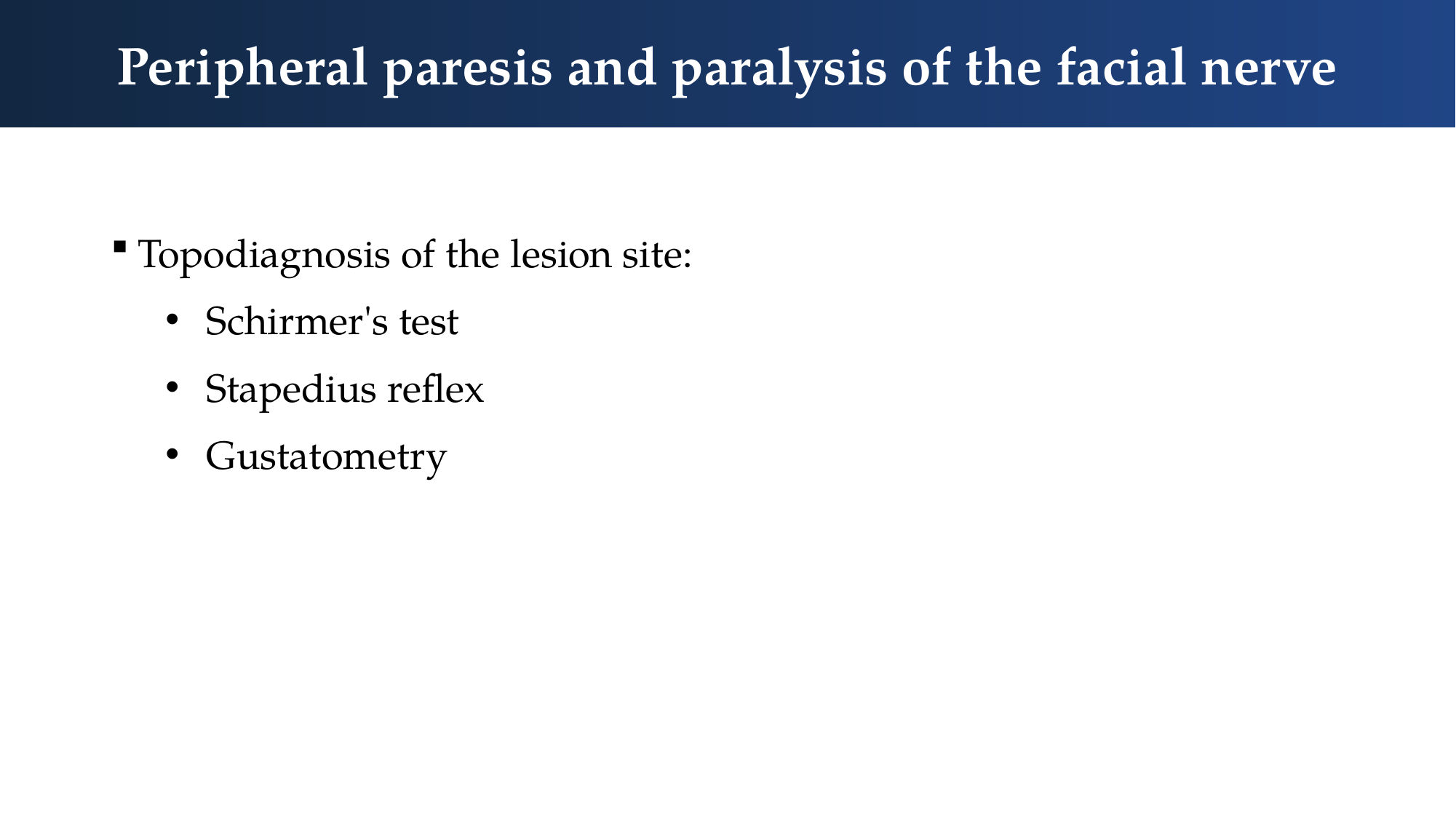

Peripheral paresis and paralysis of the facial nerve
Topodiagnosis of the lesion site:
Schirmer's test
Stapedius reflex
Gustatometry